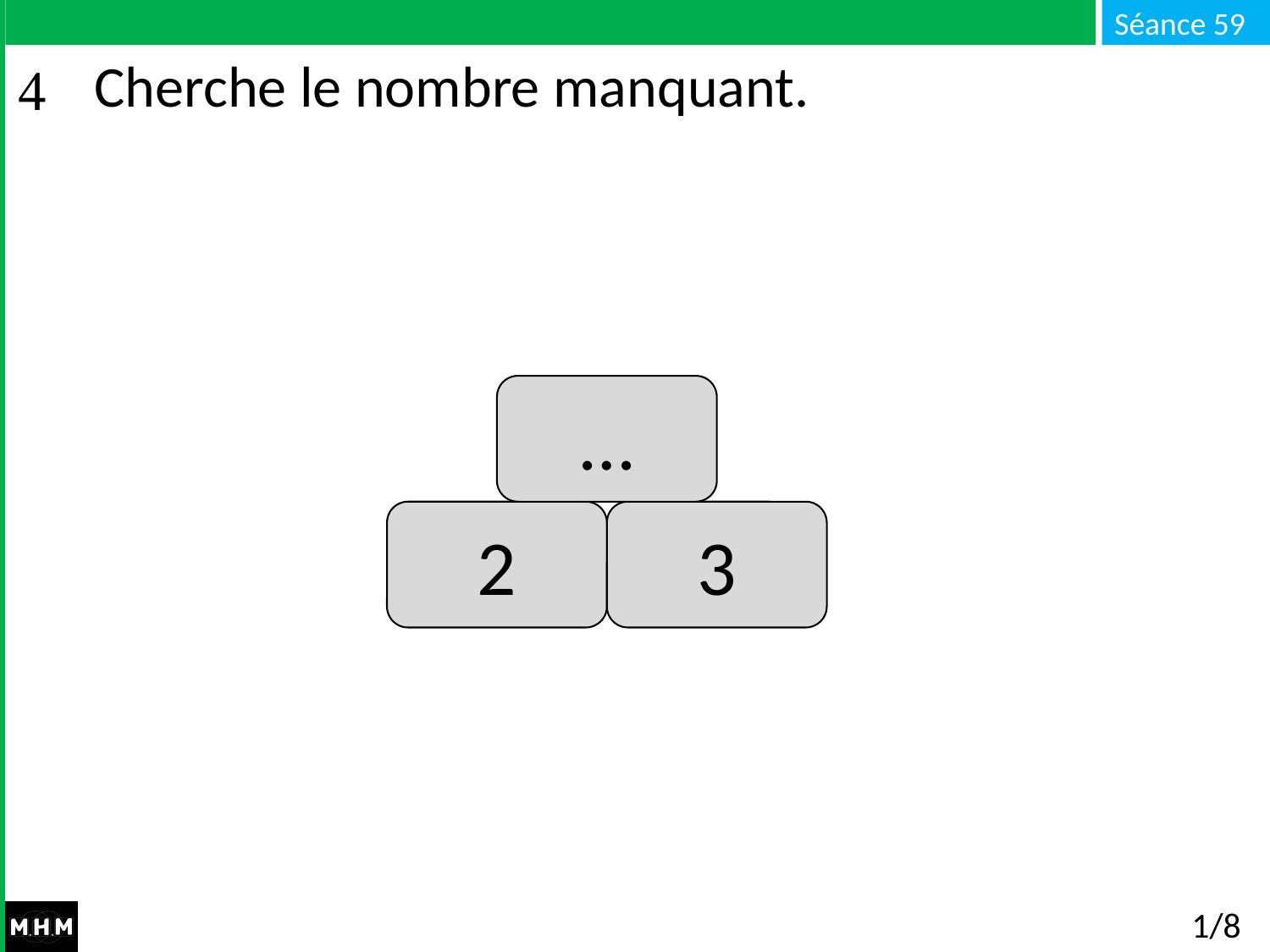

# Cherche le nombre manquant.
…
3
2
1/8